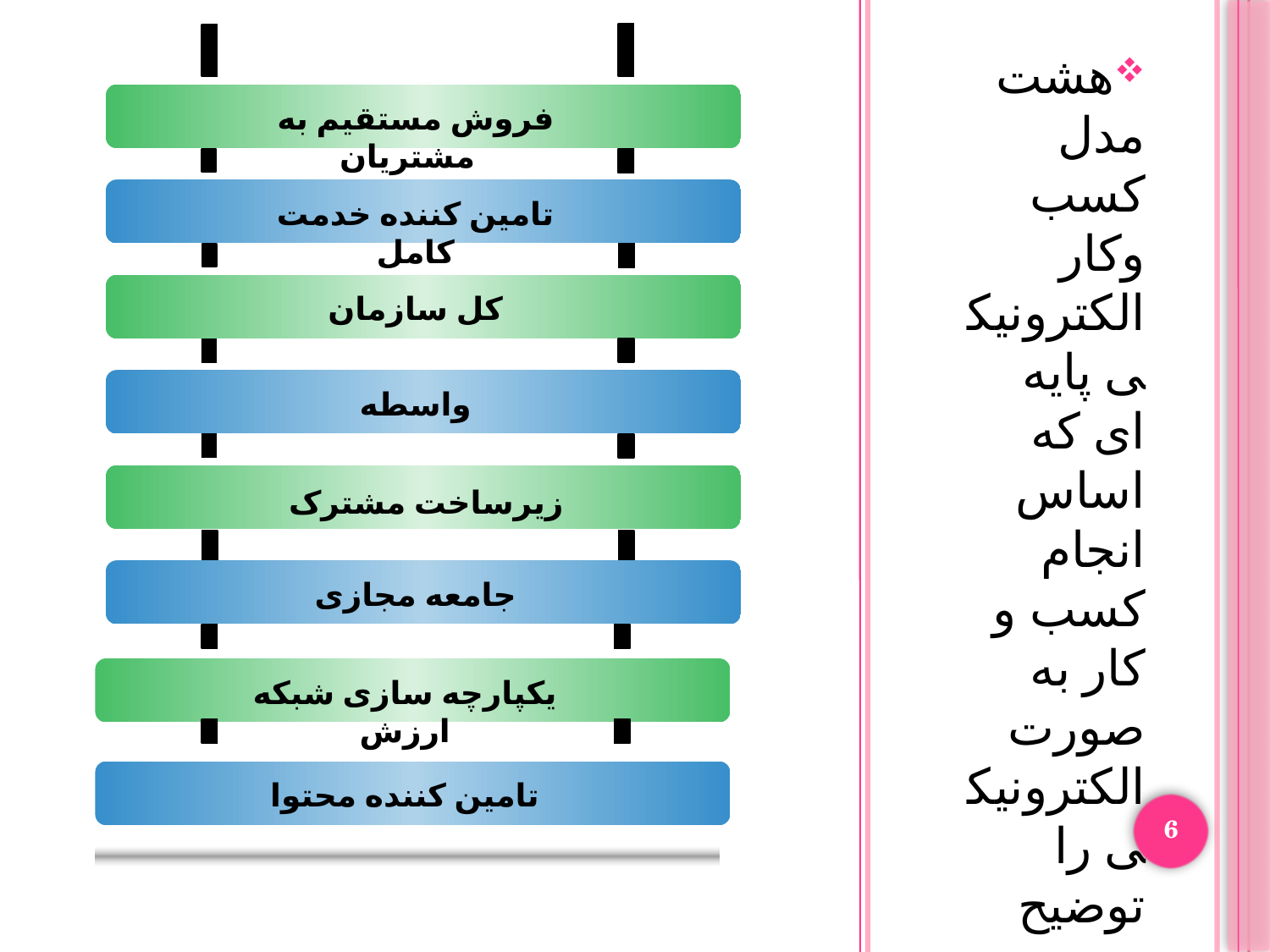

هشت مدل کسب وکار الکترونیکی پایه ای که اساس انجام کسب و کار به صورت الکترونیکی را توضیح می دهند از دیدگاهVitale و Weill :

فروش مستقیم به مشتریان

تامین کننده خدمت کامل

کل سازمان

واسطه

زیرساخت مشترک

جامعه مجازی

یکپارچه سازی شبکه ارزش

تامین کننده محتوا
6